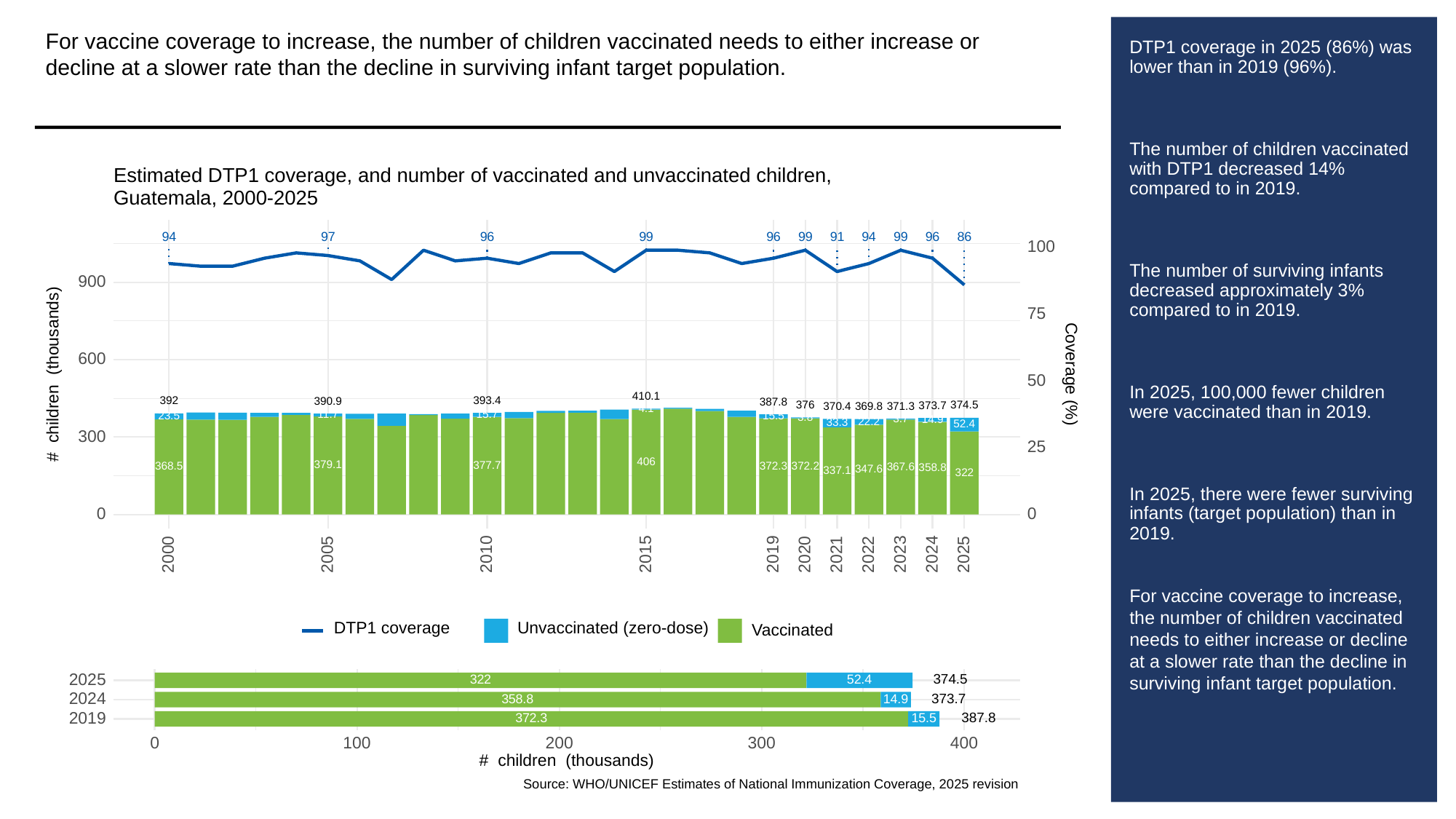

For vaccine coverage to increase, the number of children vaccinated needs to either increase or decline at a slower rate than the decline in surviving infant target population.
# DTP1 coverage in 2025 (86%) was lower than in 2019 (96%).

The number of children vaccinated with DTP1 decreased 14% compared to in 2019.

The number of surviving infants decreased approximately 3% compared to in 2019.

In 2025, 100,000 fewer children were vaccinated than in 2019.

In 2025, there were fewer surviving infants (target population) than in 2019.

For vaccine coverage to increase, the number of children vaccinated needs to either increase or decline at a slower rate than the decline in surviving infant target population.

Estimated DTP1 coverage, and number of vaccinated and unvaccinated children,
Guatemala, 2000-2025

94
97
96
99
96
99
91
94
99
96
86
100

900

75

600

#  children  (thousands)
Coverage (%)
50
410.1
393.4
392
390.9
387.8

376
374.5
373.7
371.3
370.4
369.8
4.1

15.7

11.7

23.5
15.5

3.8

3.7

14.9

22.2

33.3

52.4

300

25
406
379.1
377.7
372.3
372.2
368.5
367.6
358.8
347.6
337.1
322

0
0

2023
2000
2005
2010
2015
2019
2020
2021
2022
2024
2025

Unvaccinated (zero-dose)
DTP1 coverage
Vaccinated

2025
374.5
322
52.4

2024
373.7
358.8
14.9

2019
387.8
372.3
15.5

300
0
100
200
400
#  children  (thousands)
Source: WHO/UNICEF Estimates of National Immunization Coverage, 2025 revision